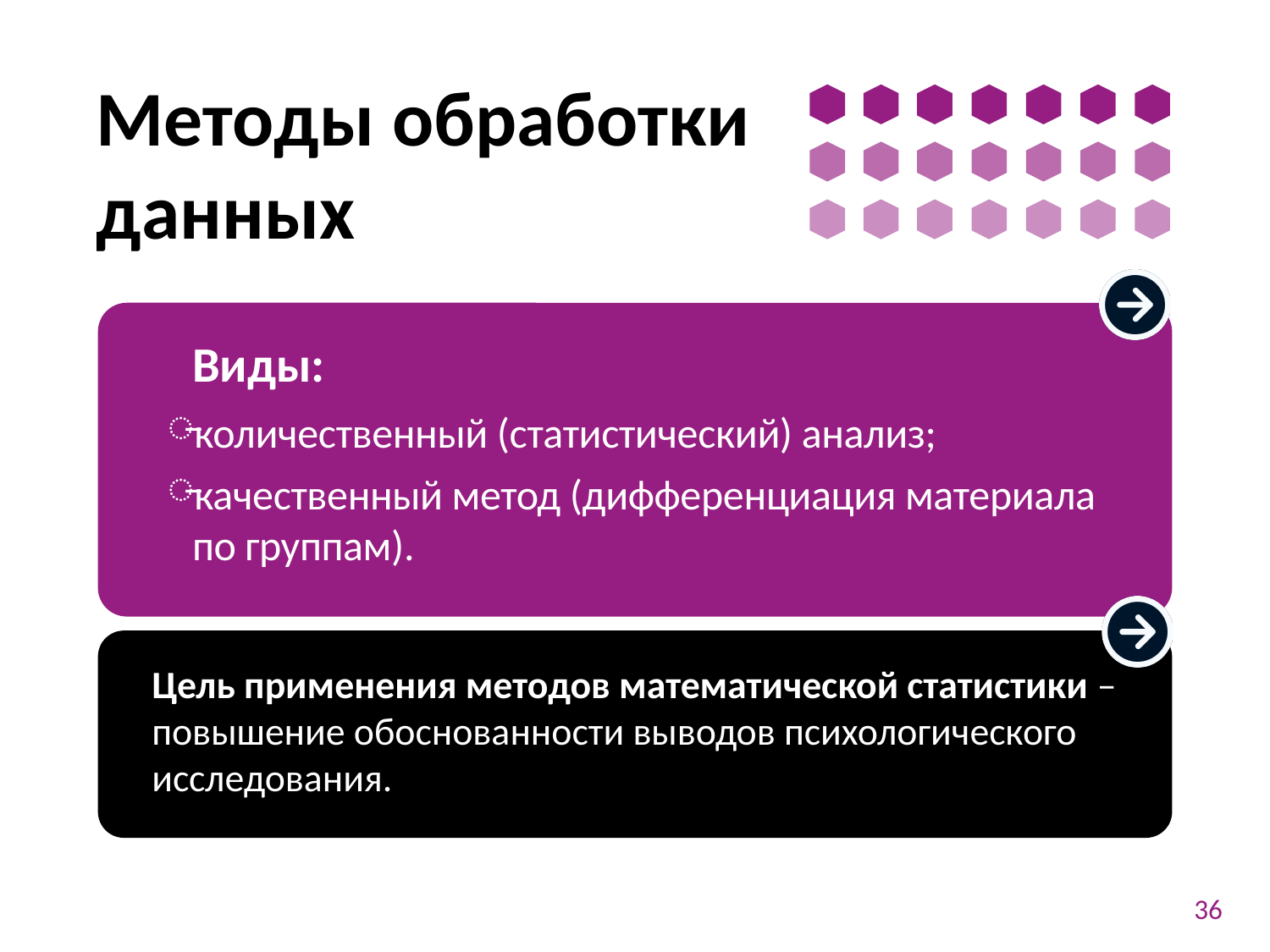

# Методы обработки данных

Виды:
количественный (статистический) анализ;
качественный метод (дифференциация материала
по группам).

Цель применения методов математической статистики – повышение обоснованности выводов психологического исследования.
36